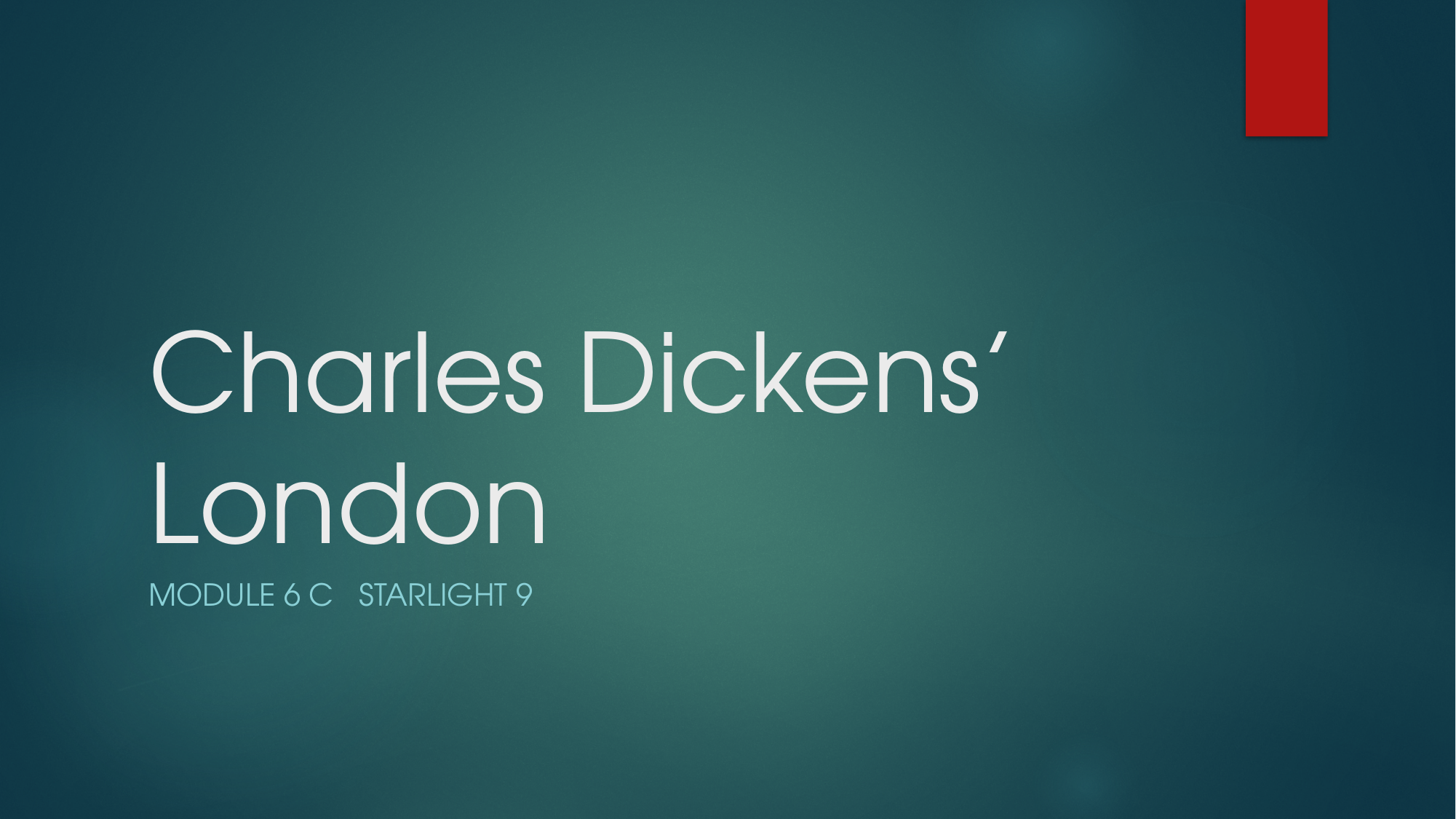

# Charles Dickens’ London
Module 6 c   Starlight 9